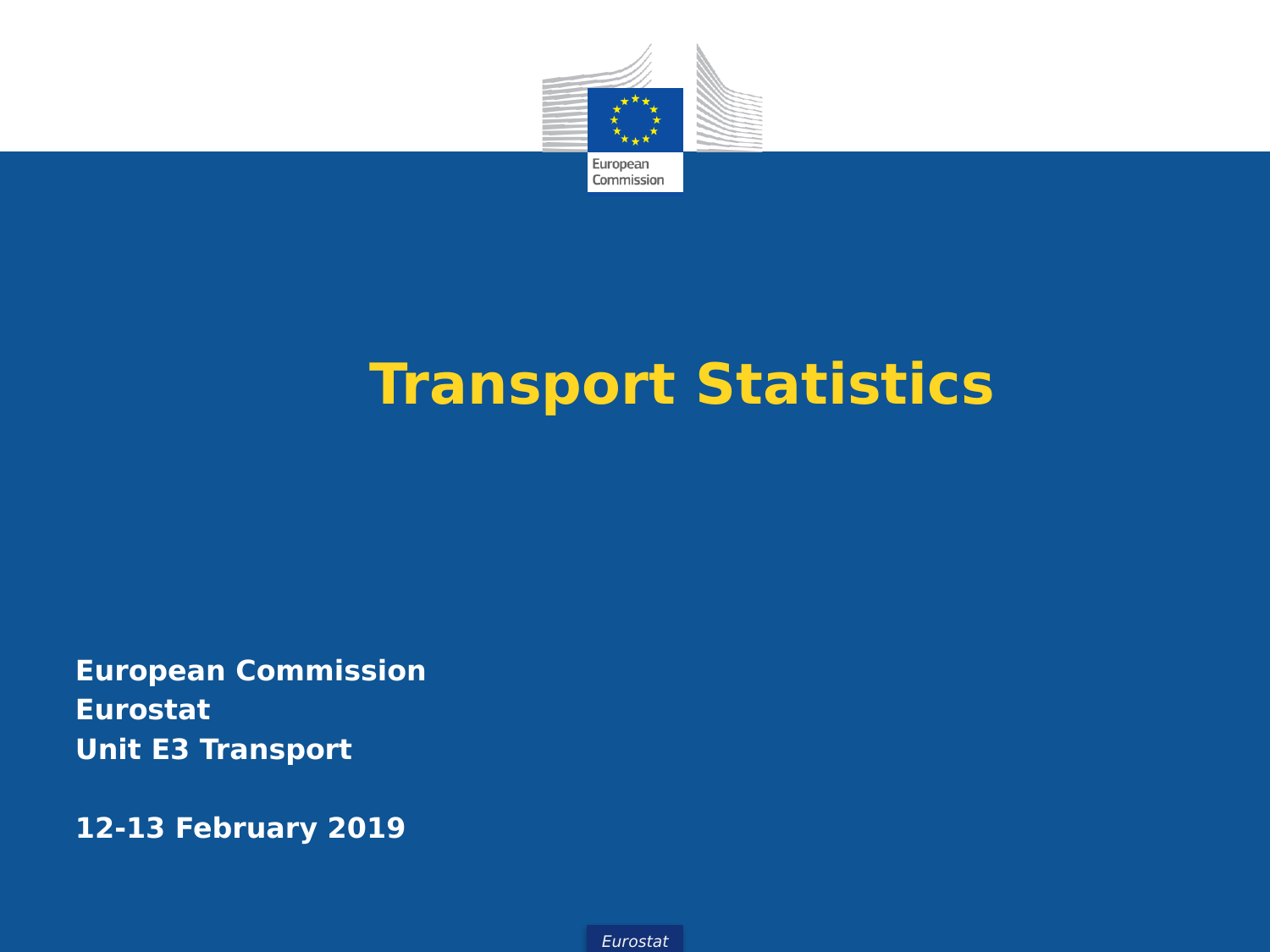

# Transport Statistics
European Commission
Eurostat
Unit E3 Transport

12-13 February 2019